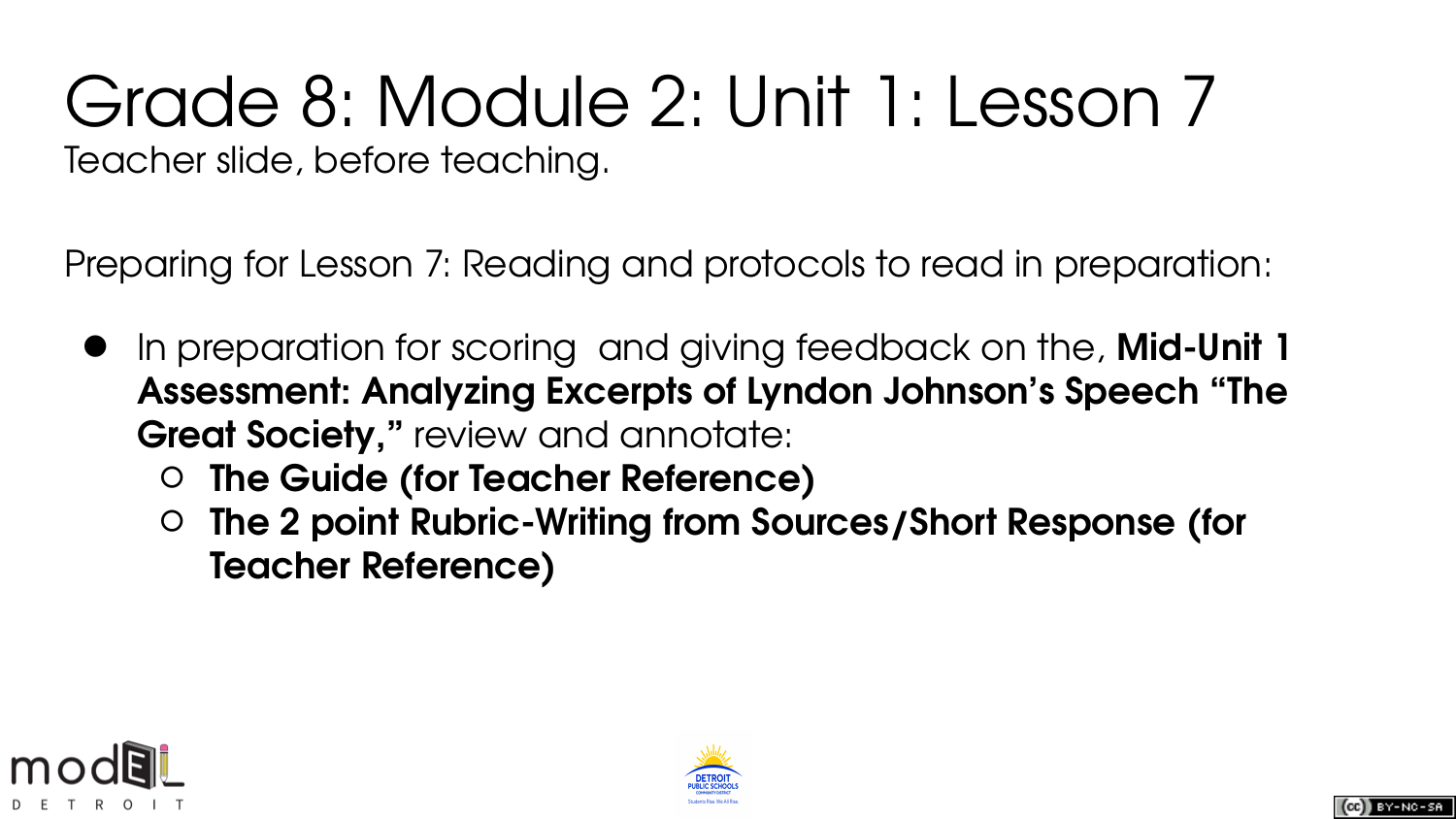

# Grade 8: Module 2: Unit 1: Lesson 7
Teacher slide, before teaching.
Preparing for Lesson 7: Reading and protocols to read in preparation:

In preparation for scoring  and giving feedback on the, Mid-Unit 1 Assessment: Analyzing Excerpts of Lyndon Johnson’s Speech “The Great Society,” review and annotate:
The Guide (for Teacher Reference)
The 2 point Rubric-Writing from Sources/Short Response (for Teacher Reference)